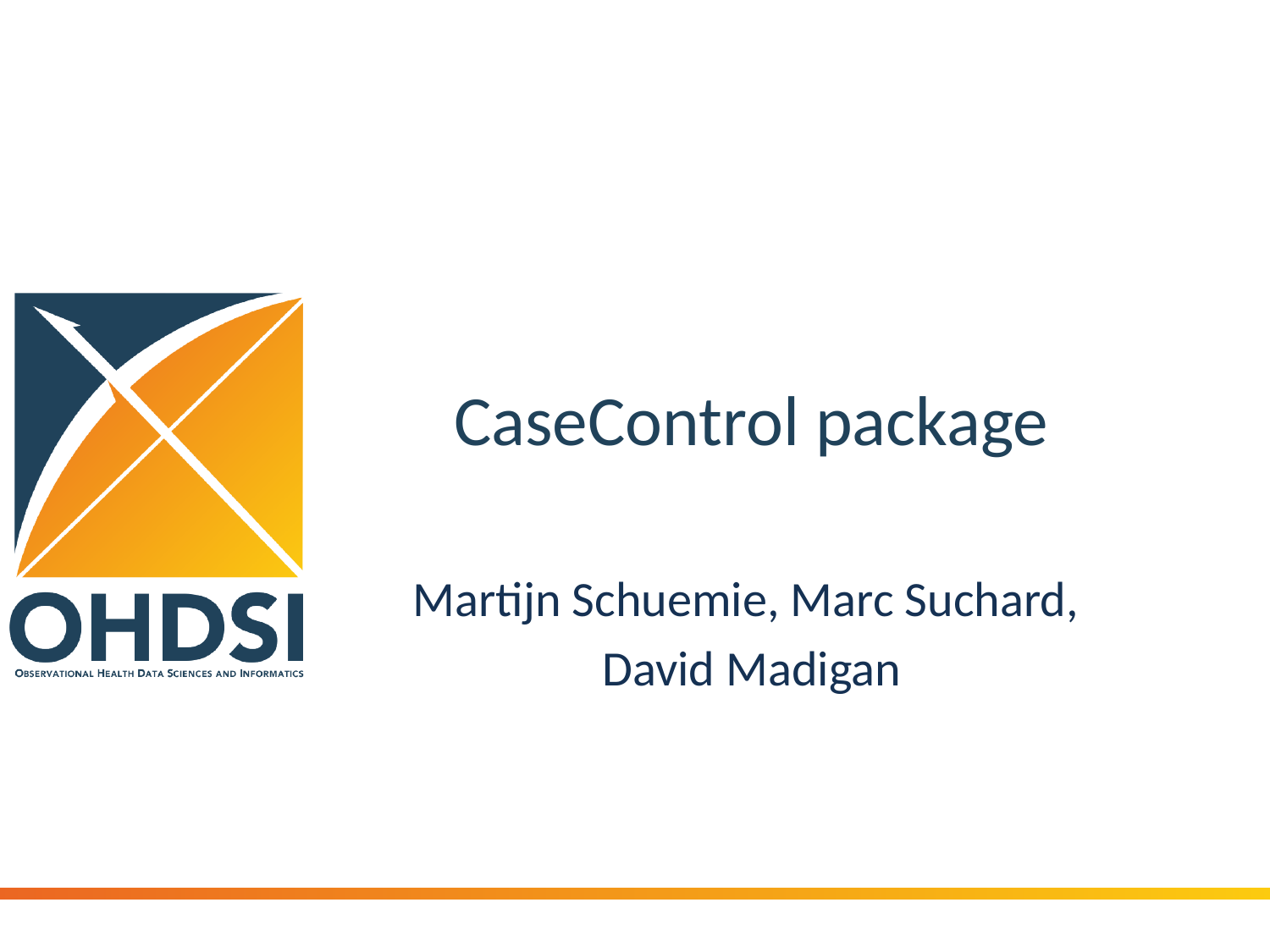

# CaseControl package
Martijn Schuemie, Marc Suchard,
David Madigan